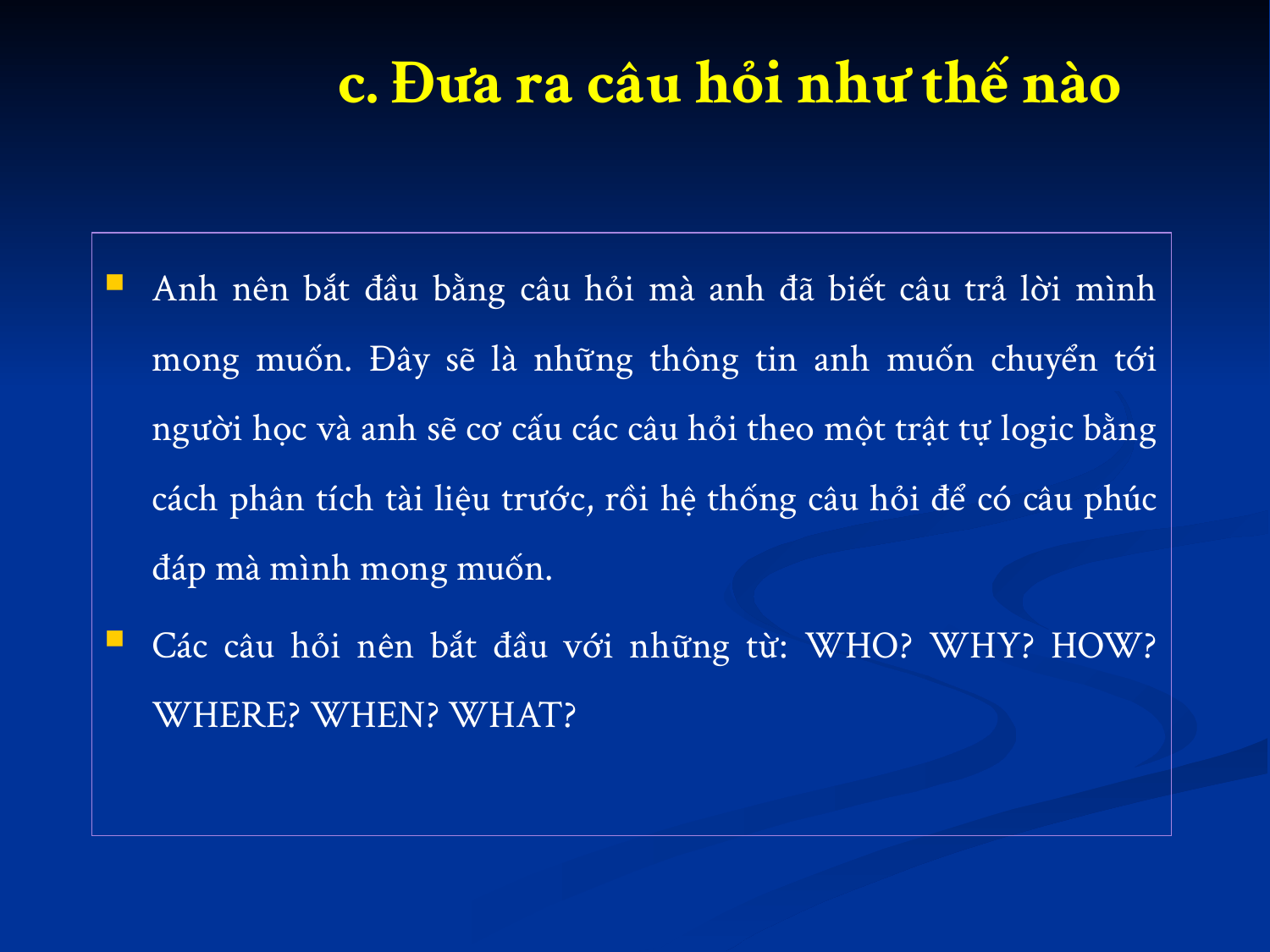

# c. Đưa ra câu hỏi như thế nào
Anh nên bắt đầu bằng câu hỏi mà anh đã biết câu trả lời mình mong muốn. Đây sẽ là những thông tin anh muốn chuyển tới người học và anh sẽ cơ cấu các câu hỏi theo một trật tự logic bằng cách phân tích tài liệu trước, rồi hệ thống câu hỏi để có câu phúc đáp mà mình mong muốn.
Các câu hỏi nên bắt đầu với những từ: WHO? WHY? HOW? WHERE? WHEN? WHAT?